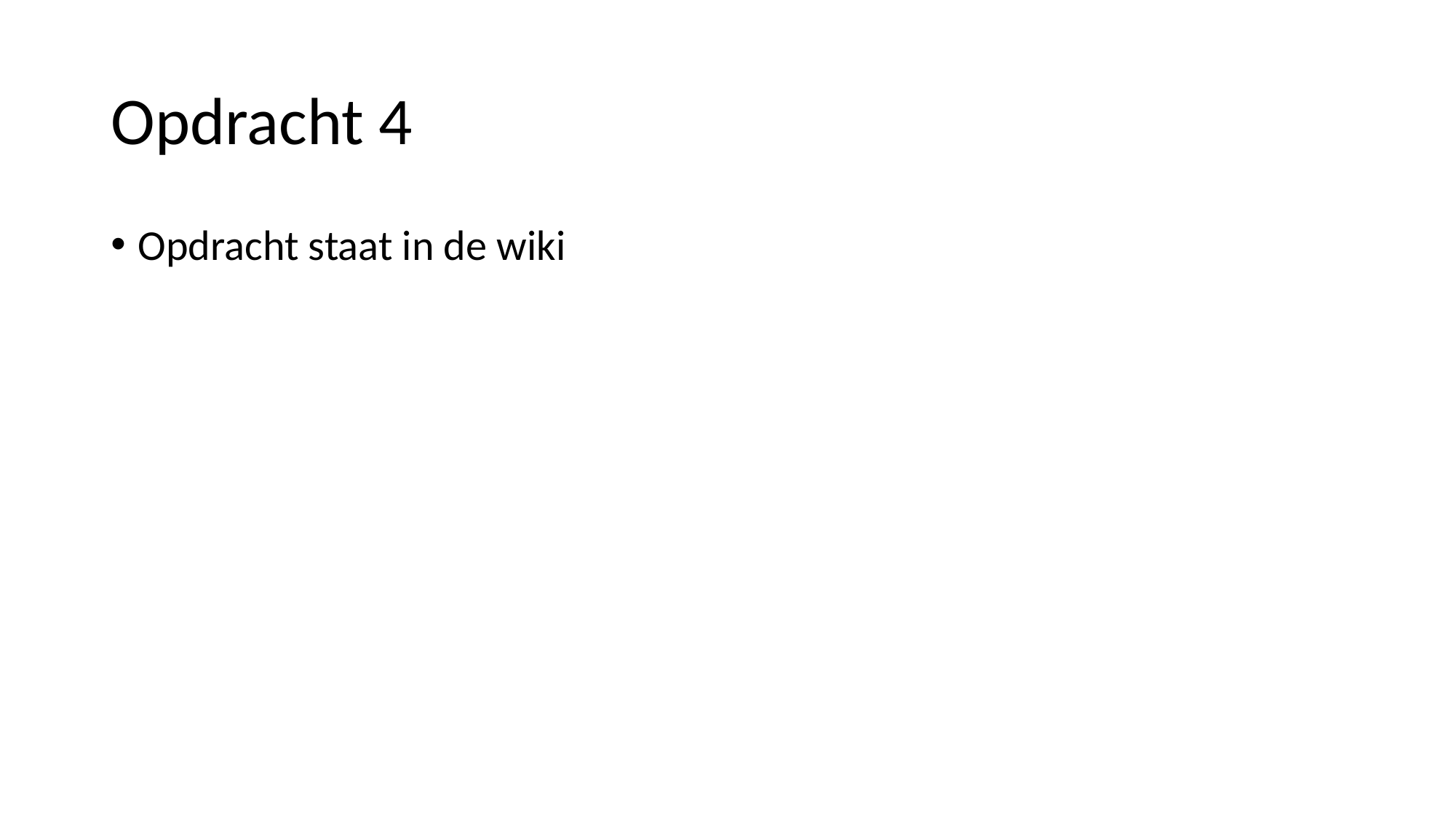

# Opdracht 4
Opdracht staat in de wiki